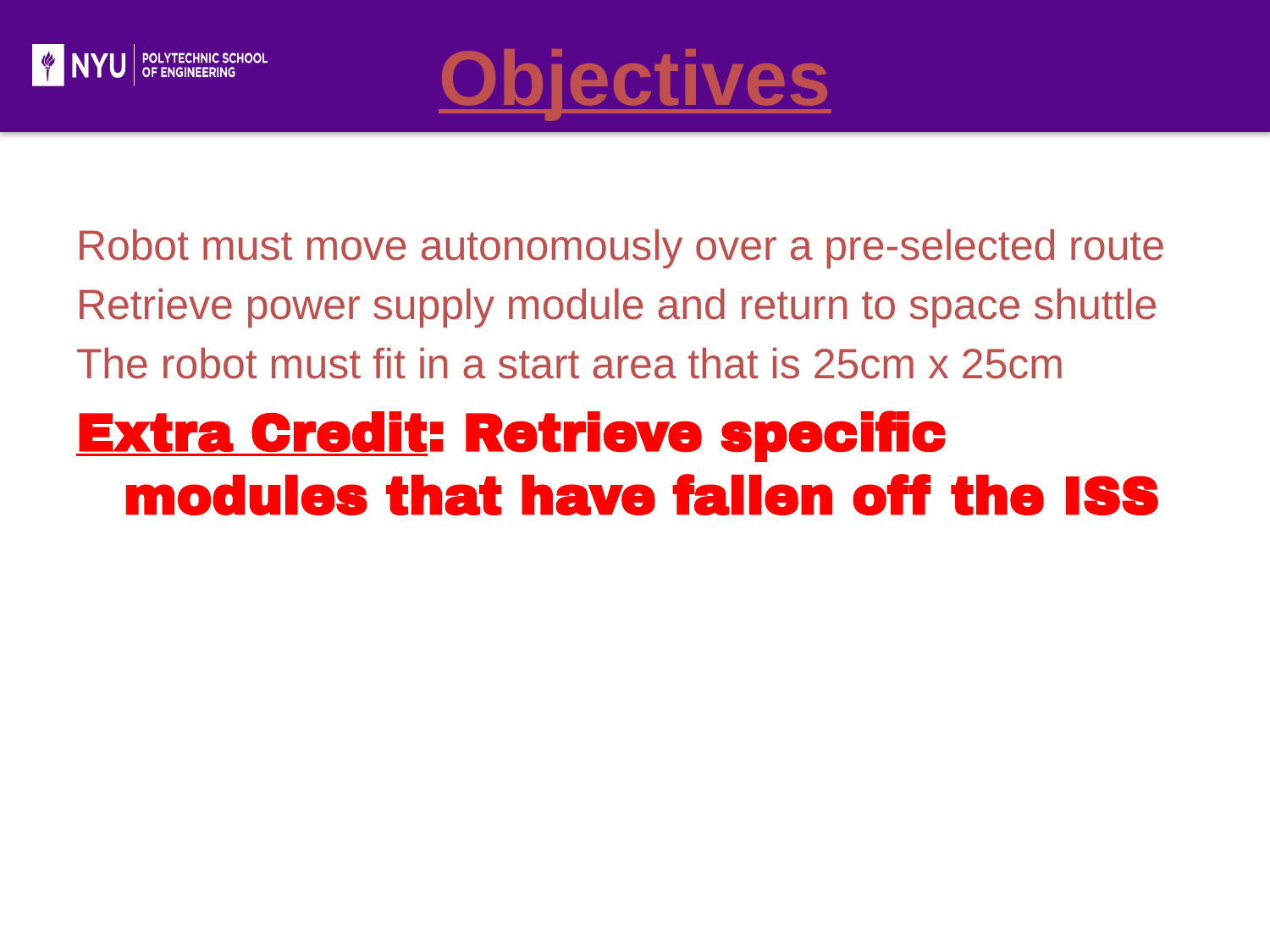

# Objectives
Robot must move autonomously over a pre-selected route
Retrieve power supply module and return to space shuttle
The robot must fit in a start area that is 25cm x 25cm
Extra Credit: Retrieve specific modules that have fallen off the ISS